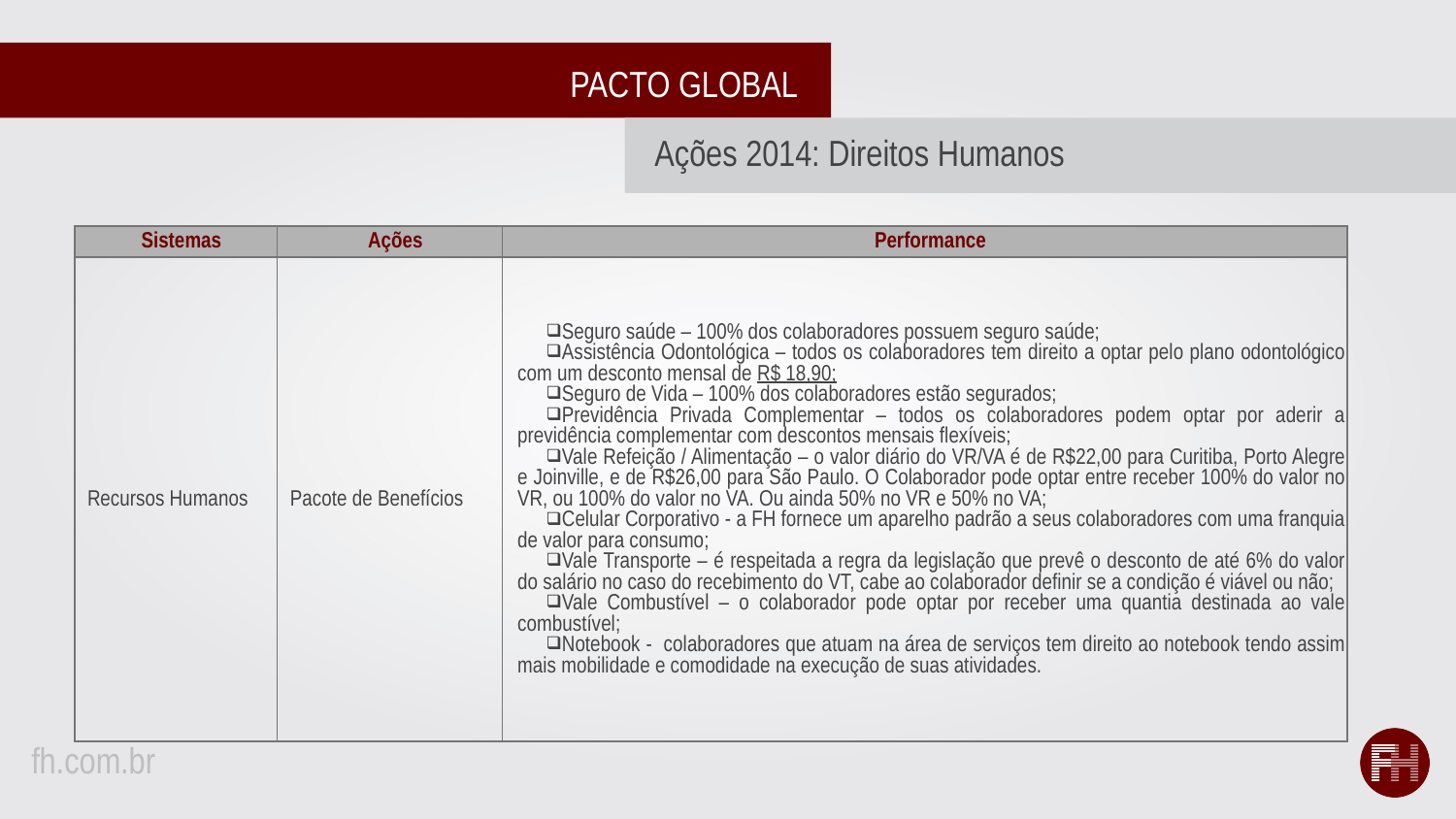

PACTO GLOBAL
Ações 2014: Direitos Humanos
| Sistemas | Ações | Performance |
| --- | --- | --- |
| Recursos Humanos | Pacote de Benefícios | Seguro saúde – 100% dos colaboradores possuem seguro saúde; Assistência Odontológica – todos os colaboradores tem direito a optar pelo plano odontológico com um desconto mensal de R$ 18,90; Seguro de Vida – 100% dos colaboradores estão segurados; Previdência Privada Complementar – todos os colaboradores podem optar por aderir a previdência complementar com descontos mensais flexíveis; Vale Refeição / Alimentação – o valor diário do VR/VA é de R$22,00 para Curitiba, Porto Alegre e Joinville, e de R$26,00 para São Paulo. O Colaborador pode optar entre receber 100% do valor no VR, ou 100% do valor no VA. Ou ainda 50% no VR e 50% no VA; Celular Corporativo - a FH fornece um aparelho padrão a seus colaboradores com uma franquia de valor para consumo; Vale Transporte – é respeitada a regra da legislação que prevê o desconto de até 6% do valor do salário no caso do recebimento do VT, cabe ao colaborador definir se a condição é viável ou não; Vale Combustível – o colaborador pode optar por receber uma quantia destinada ao vale combustível; Notebook - colaboradores que atuam na área de serviços tem direito ao notebook tendo assim mais mobilidade e comodidade na execução de suas atividades. |